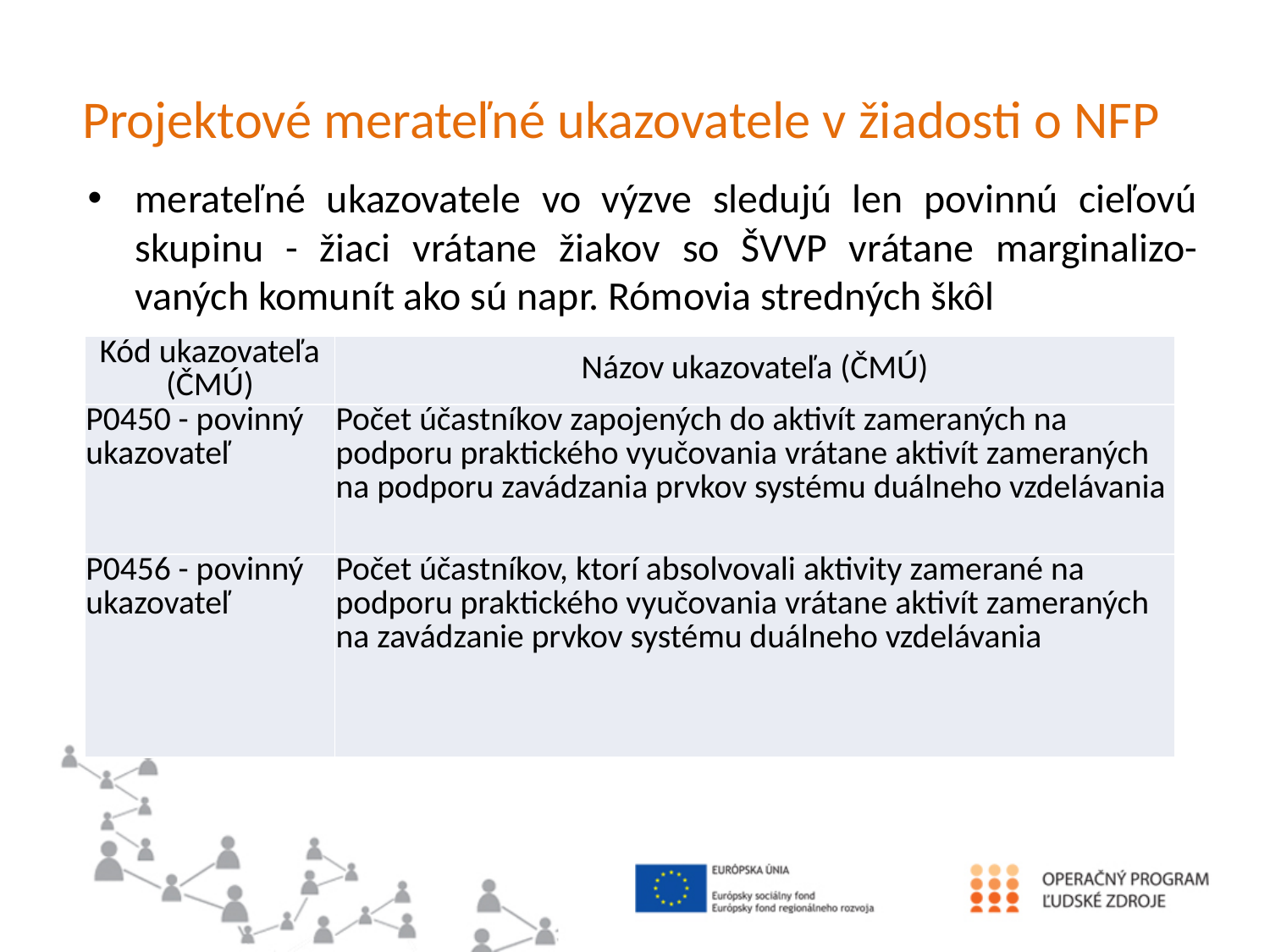

# Projektové merateľné ukazovatele v žiadosti o NFP
merateľné ukazovatele vo výzve sledujú len povinnú cieľovú skupinu - žiaci vrátane žiakov so ŠVVP vrátane marginalizo-vaných komunít ako sú napr. Rómovia stredných škôl

| Kód ukazovateľa (ČMÚ) | Názov ukazovateľa (ČMÚ) |
| --- | --- |
| P0450 - povinný ukazovateľ | Počet účastníkov zapojených do aktivít zameraných na podporu praktického vyučovania vrátane aktivít zameraných na podporu zavádzania prvkov systému duálneho vzdelávania |
| P0456 - povinný ukazovateľ | Počet účastníkov, ktorí absolvovali aktivity zamerané na podporu praktického vyučovania vrátane aktivít zameraných na zavádzanie prvkov systému duálneho vzdelávania |